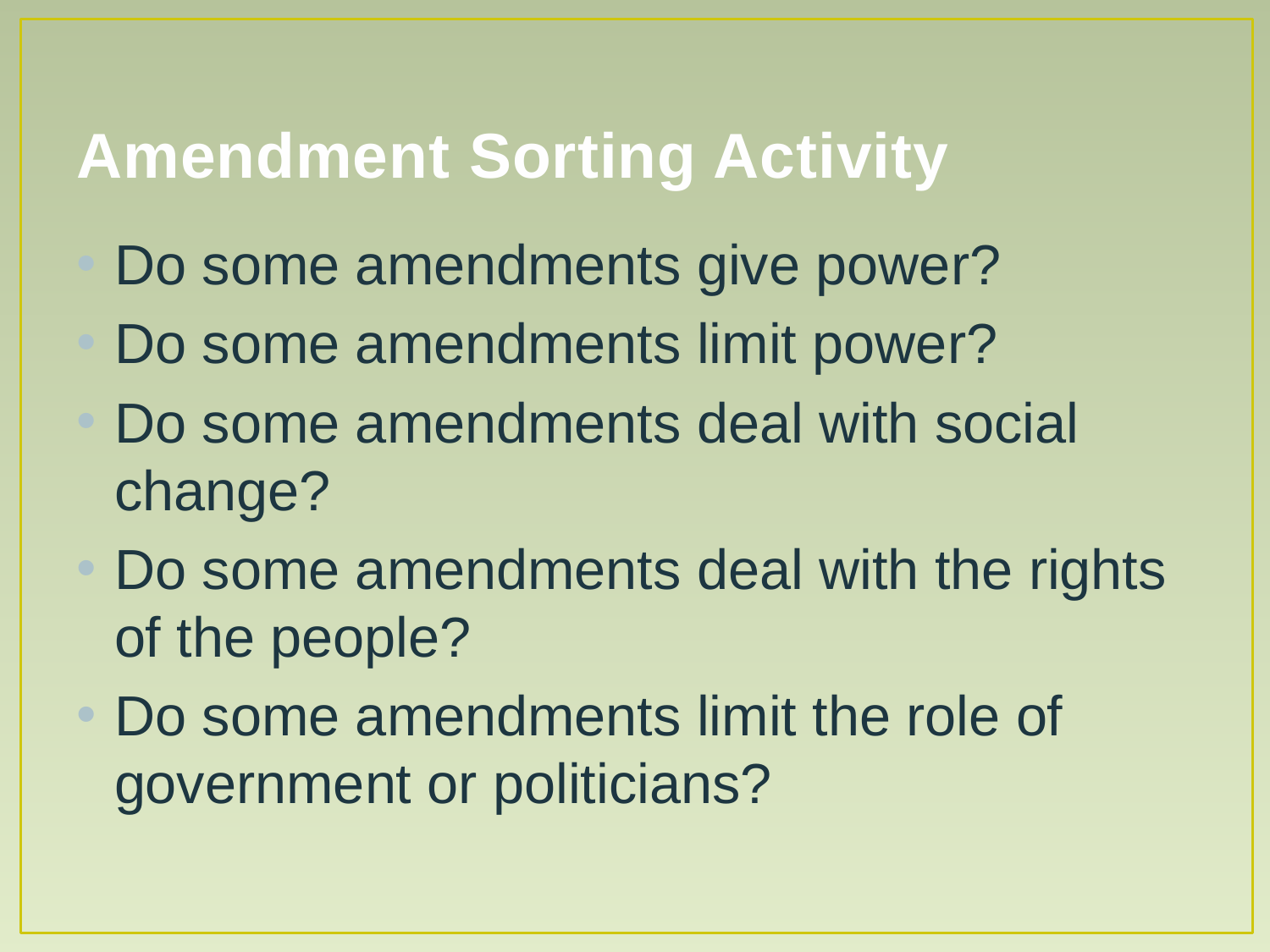

# Amendment Sorting Activity
Do some amendments give power?
Do some amendments limit power?
Do some amendments deal with social change?
Do some amendments deal with the rights of the people?
Do some amendments limit the role of government or politicians?